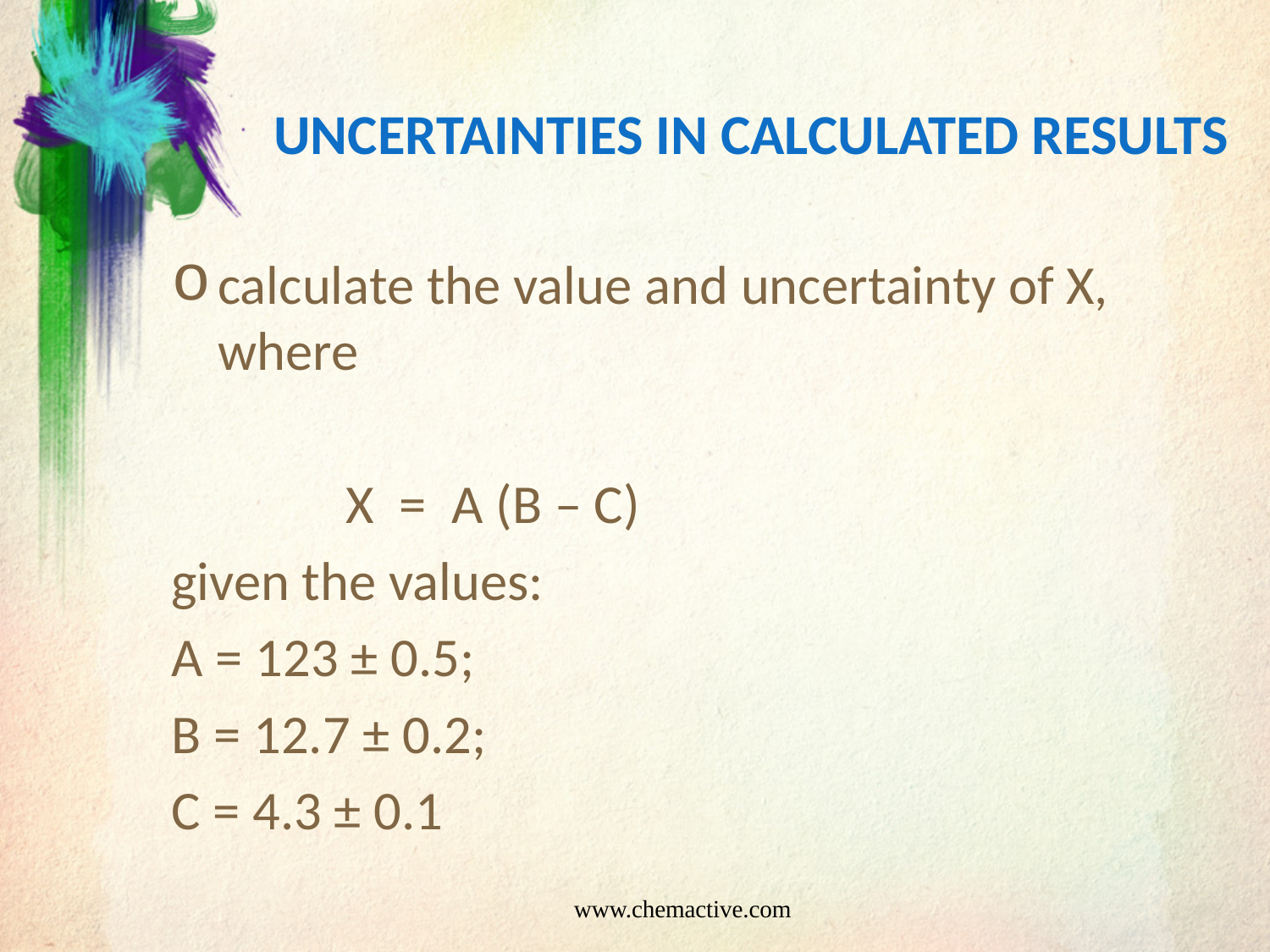

#
Uncertainties in calculated results
calculate the value and uncertainty of X, where

              X  =  A (B – C)
given the values:
A = 123 ± 0.5;
B = 12.7 ± 0.2;
C = 4.3 ± 0.1
www.chemactive.com